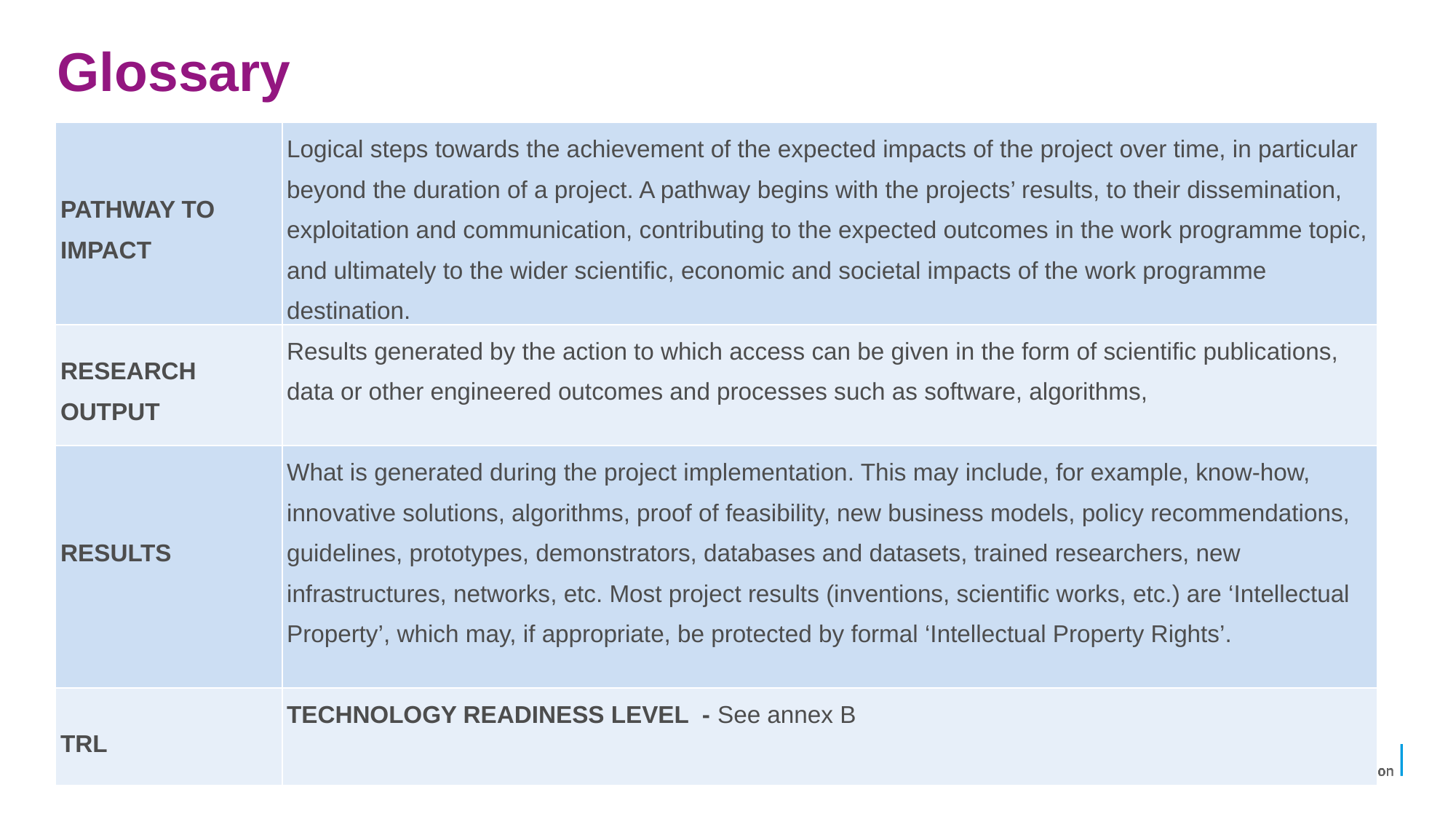

# Glossary
| PATHWAY TO IMPACT | Logical steps towards the achievement of the expected impacts of the project over time, in particular beyond the duration of a project. A pathway begins with the projects’ results, to their dissemination, exploitation and communication, contributing to the expected outcomes in the work programme topic, and ultimately to the wider scientific, economic and societal impacts of the work programme destination. |
| --- | --- |
| RESEARCH OUTPUT | Results generated by the action to which access can be given in the form of scientific publications, data or other engineered outcomes and processes such as software, algorithms, |
| RESULTS | What is generated during the project implementation. This may include, for example, know-how, innovative solutions, algorithms, proof of feasibility, new business models, policy recommendations, guidelines, prototypes, demonstrators, databases and datasets, trained researchers, new infrastructures, networks, etc. Most project results (inventions, scientific works, etc.) are ‘Intellectual Property’, which may, if appropriate, be protected by formal ‘Intellectual Property Rights’. |
| TRL | TECHNOLOGY READINESS LEVEL - See annex B |